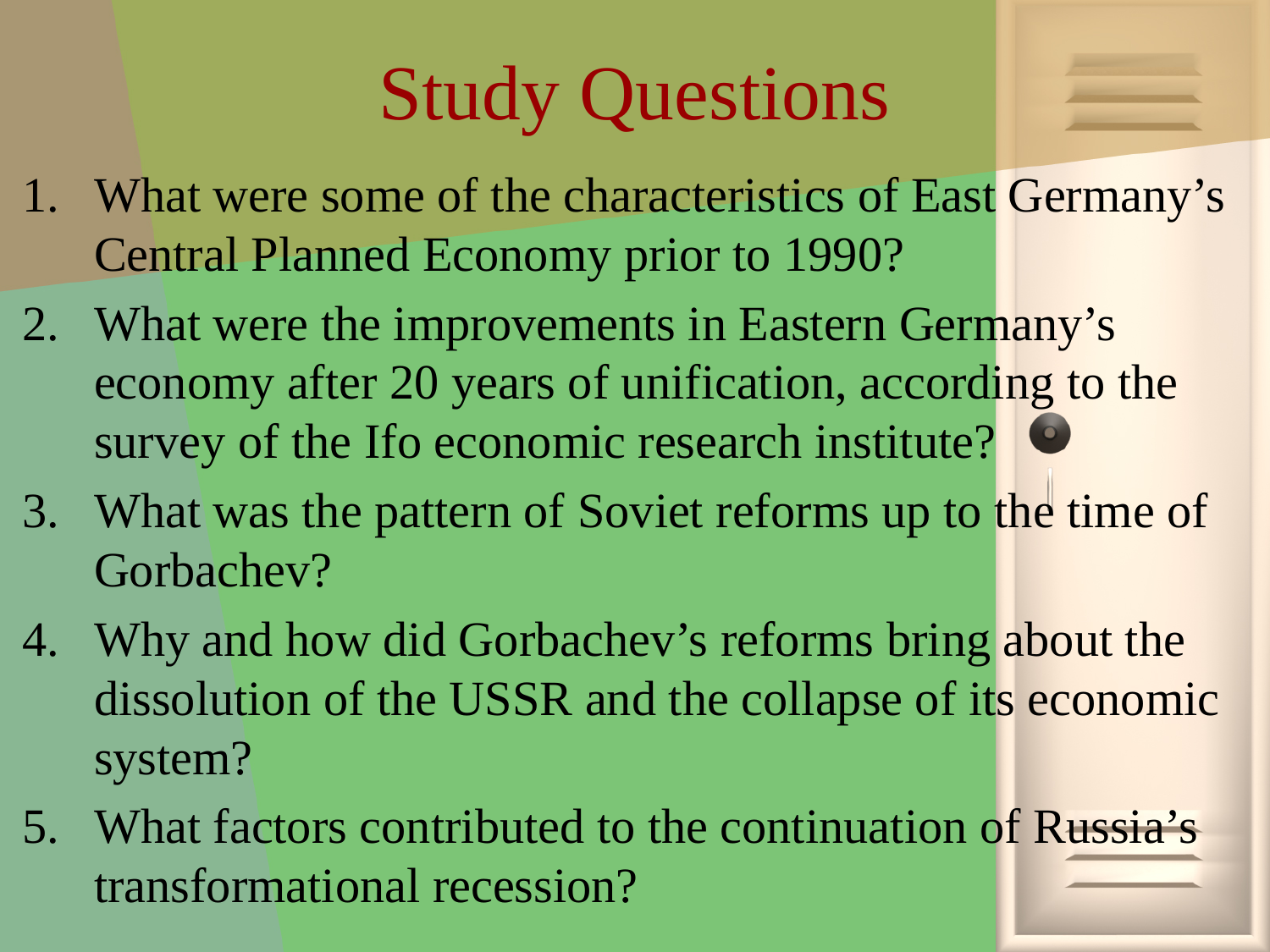

# Study Questions
What were some of the characteristics of East Germany’s Central Planned Economy prior to 1990?
What were the improvements in Eastern Germany’s economy after 20 years of unification, according to the survey of the Ifo economic research institute?
What was the pattern of Soviet reforms up to the time of Gorbachev?
Why and how did Gorbachev’s reforms bring about the dissolution of the USSR and the collapse of its economic system?
What factors contributed to the continuation of Russia’s transformational recession?